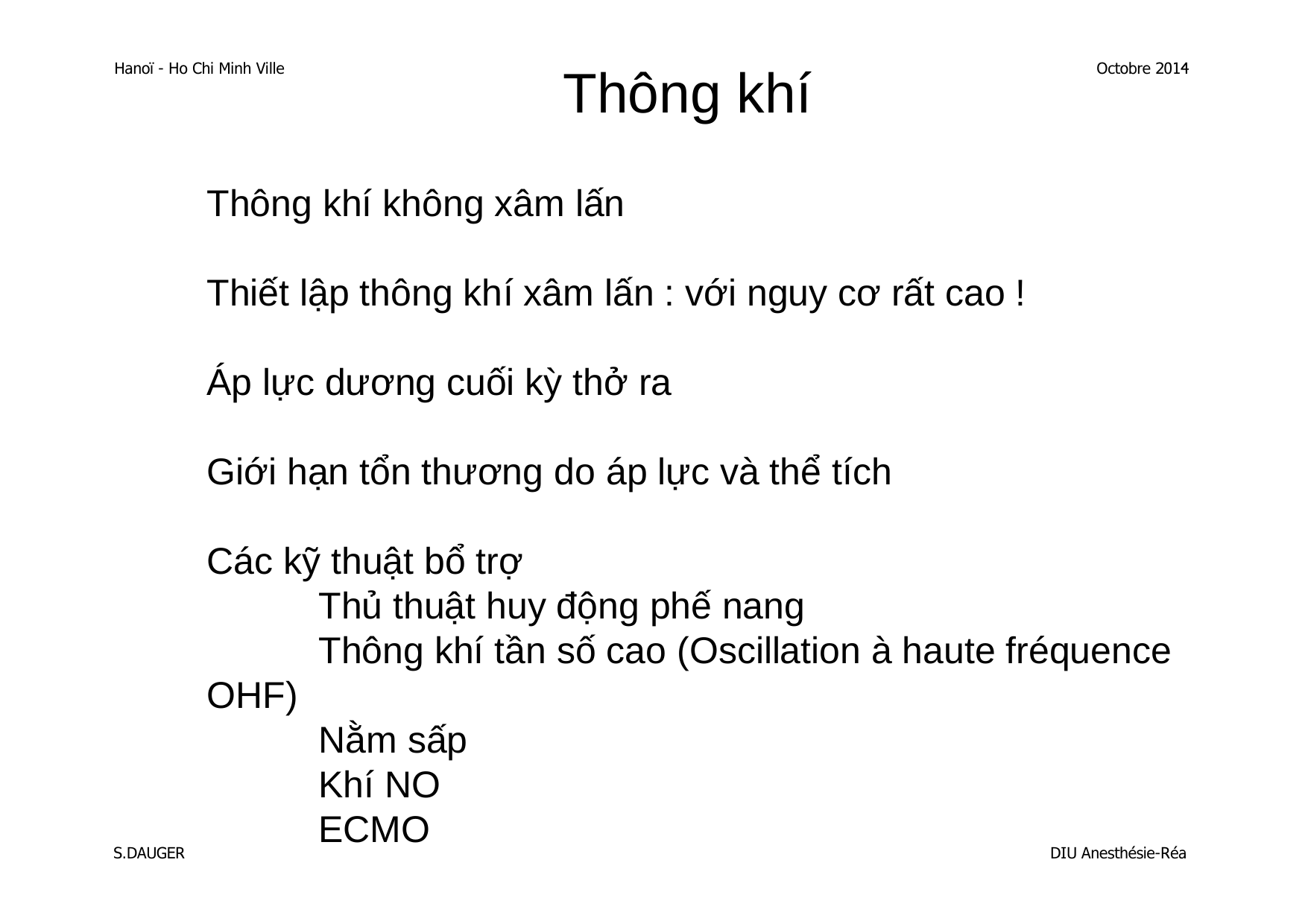

Hanoï - Ho Chi Minh Ville

Octobre 2014

Thông khí
Thông khí không xâm lấn

Thiết lập thông khí xâm lấn : với nguy cơ rất cao !

Áp lực dương cuối kỳ thở ra

Giới hạn tổn thương do áp lực và thể tích

Các kỹ thuật bổ trợ
	Thủ thuật huy động phế nang
	Thông khí tần số cao (Oscillation à haute fréquence OHF)
	Nằm sấp
	Khí NO
	ECMO
S.DAUGER

DIU Anesthésie-Réa